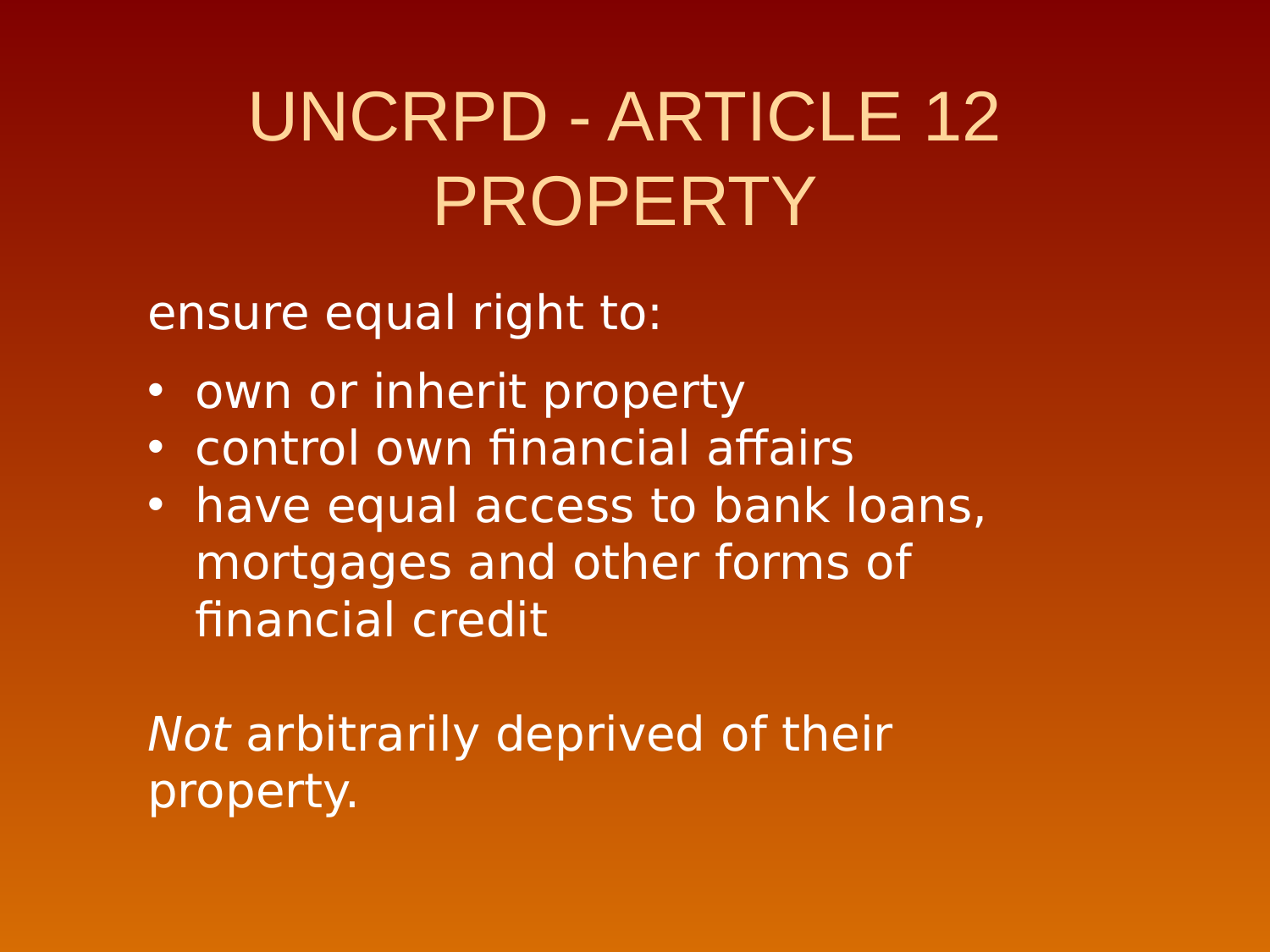

UNCRPD - ARTICLE 12 PROPERTY
ensure equal right to:

own or inherit property
control own financial affairs
have equal access to bank loans, mortgages and other forms of financial credit

Not arbitrarily deprived of their property.